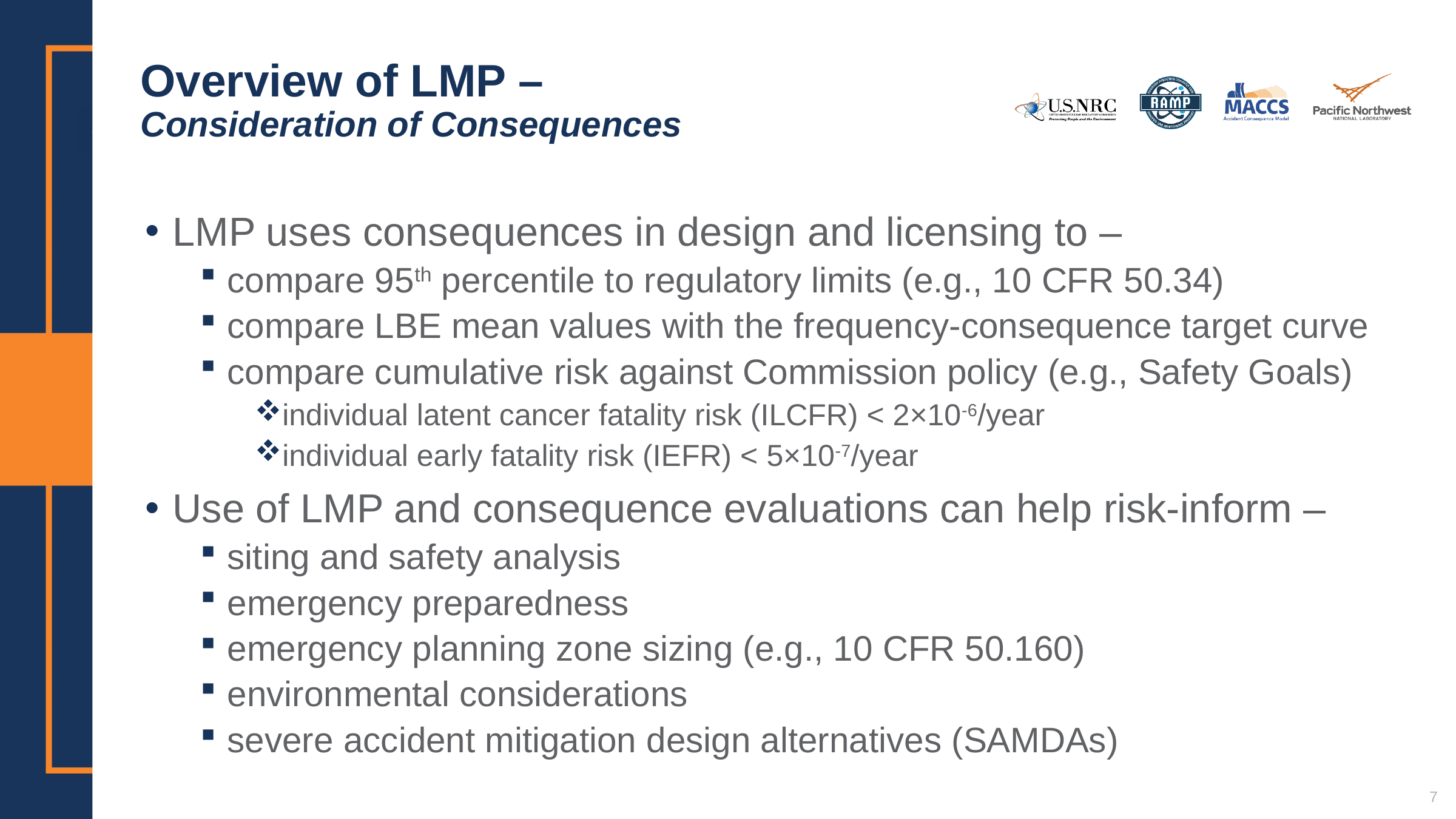

# Overview of LMP – Consideration of Consequences
LMP uses consequences in design and licensing to –
compare 95th percentile to regulatory limits (e.g., 10 CFR 50.34)
compare LBE mean values with the frequency-consequence target curve
compare cumulative risk against Commission policy (e.g., Safety Goals)
individual latent cancer fatality risk (ILCFR) < 2×10-6/year
individual early fatality risk (IEFR) < 5×10-7/year
Use of LMP and consequence evaluations can help risk-inform –
siting and safety analysis
emergency preparedness
emergency planning zone sizing (e.g., 10 CFR 50.160)
environmental considerations
severe accident mitigation design alternatives (SAMDAs)

7